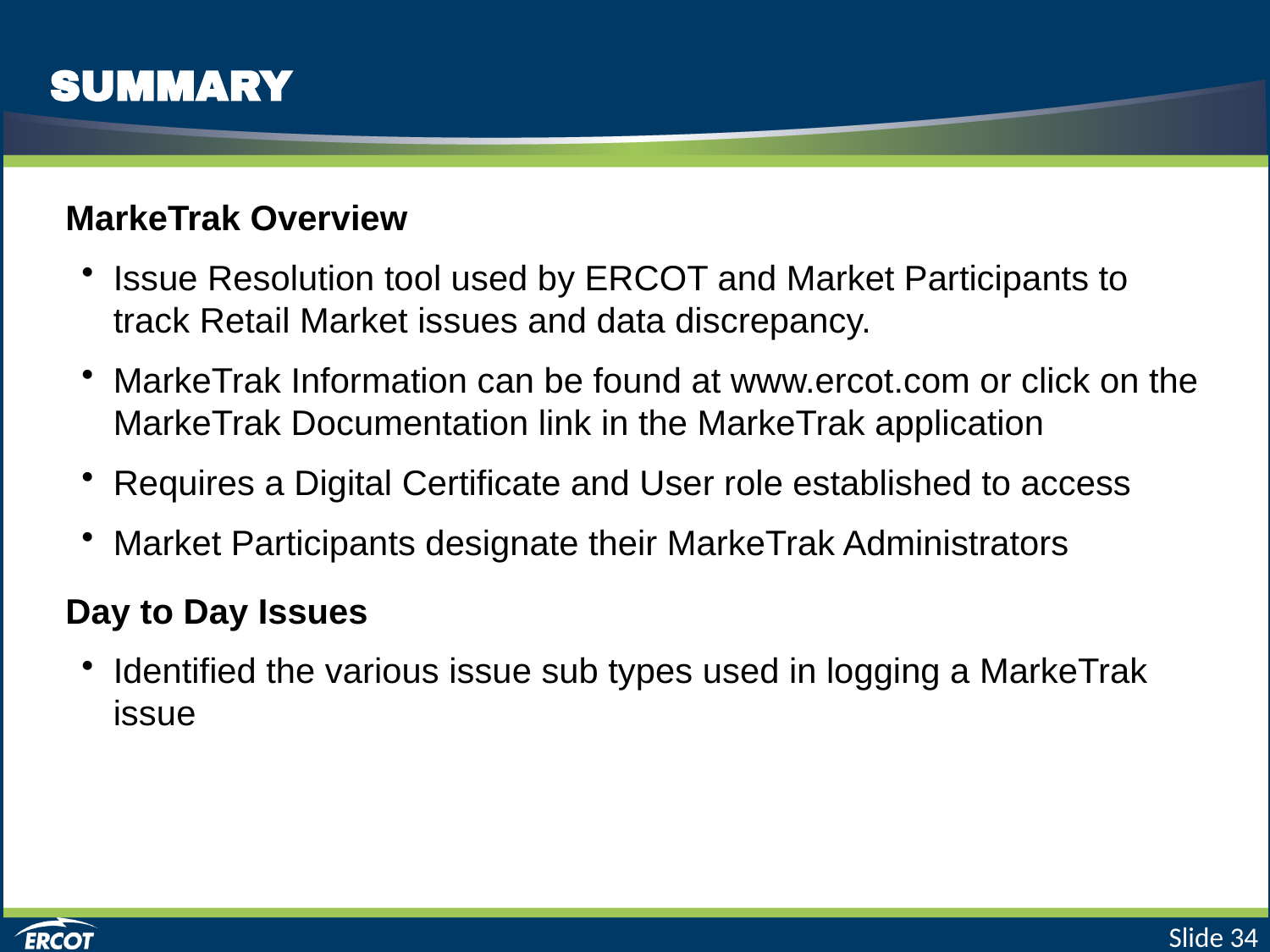

# SUMMARY
MarkeTrak Overview
Issue Resolution tool used by ERCOT and Market Participants to track Retail Market issues and data discrepancy.
MarkeTrak Information can be found at www.ercot.com or click on the MarkeTrak Documentation link in the MarkeTrak application
Requires a Digital Certificate and User role established to access
Market Participants designate their MarkeTrak Administrators
Day to Day Issues
Identified the various issue sub types used in logging a MarkeTrak issue